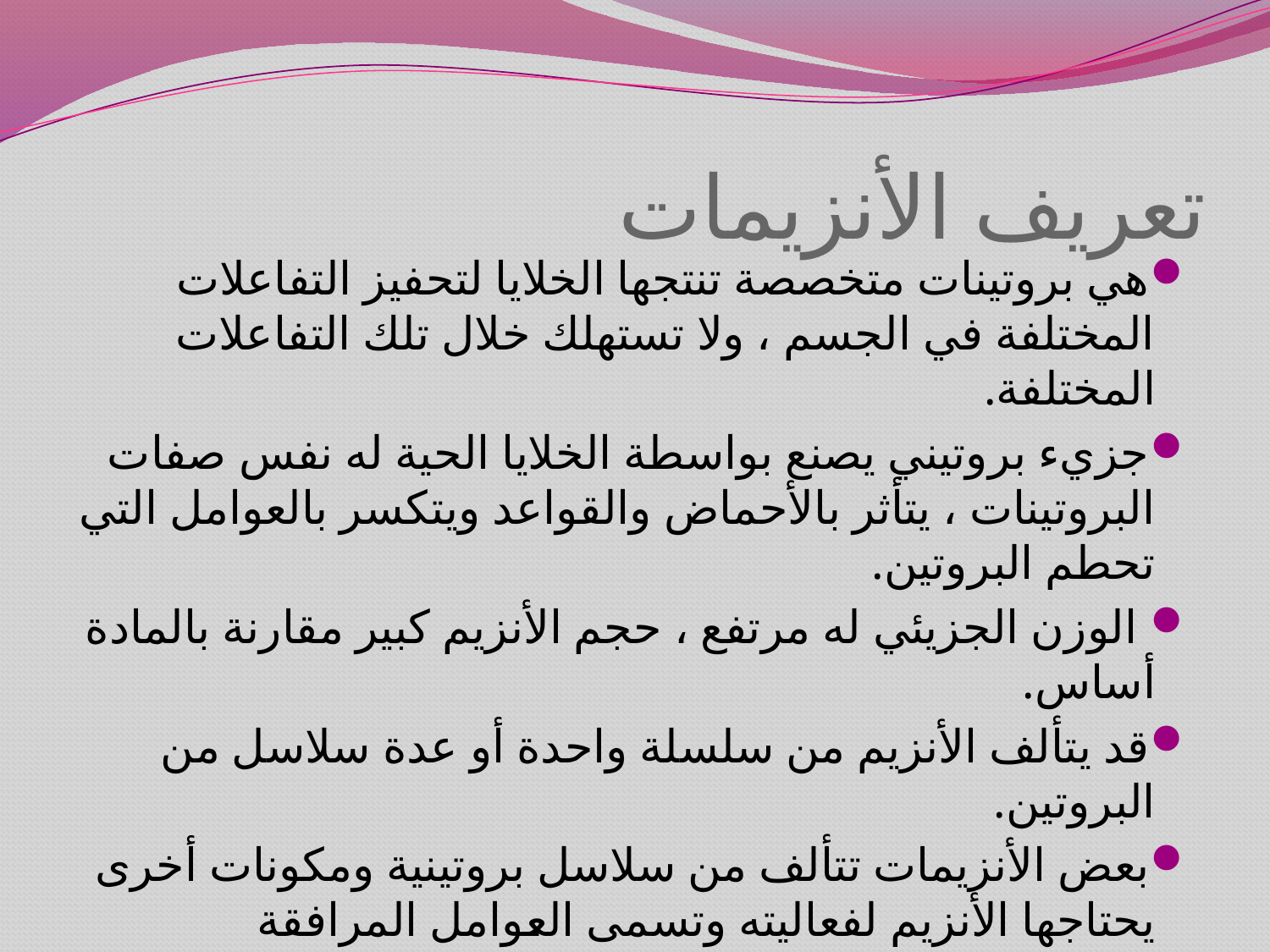

# تعريف الأنزيمات
هي بروتينات متخصصة تنتجها الخلايا لتحفيز التفاعلات المختلفة في الجسم ، ولا تستهلك خلال تلك التفاعلات المختلفة.
جزيء بروتيني يصنع بواسطة الخلايا الحية له نفس صفات البروتينات ، يتأثر بالأحماض والقواعد ويتكسر بالعوامل التي تحطم البروتين.
 الوزن الجزيئي له مرتفع ، حجم الأنزيم كبير مقارنة بالمادة أساس.
قد يتألف الأنزيم من سلسلة واحدة أو عدة سلاسل من البروتين.
بعض الأنزيمات تتألف من سلاسل بروتينية ومكونات أخرى يحتاجها الأنزيم لفعاليته وتسمى العوامل المرافقة Cofactor ، وتخزن العوامل المرافقة على شكل فلزات مثل المغنيسيوم Mg والحديد Fe وغيرها ، أو قد تكون بشكل جزيئات عضوية معقدة تسمى مرافقات الأنزيم Coenzyme ، وتحتاج بعض الأنزيمات أحياناً لكلا النوعين الأيونات الفلزية والجزيئات العضوية المعقدة .